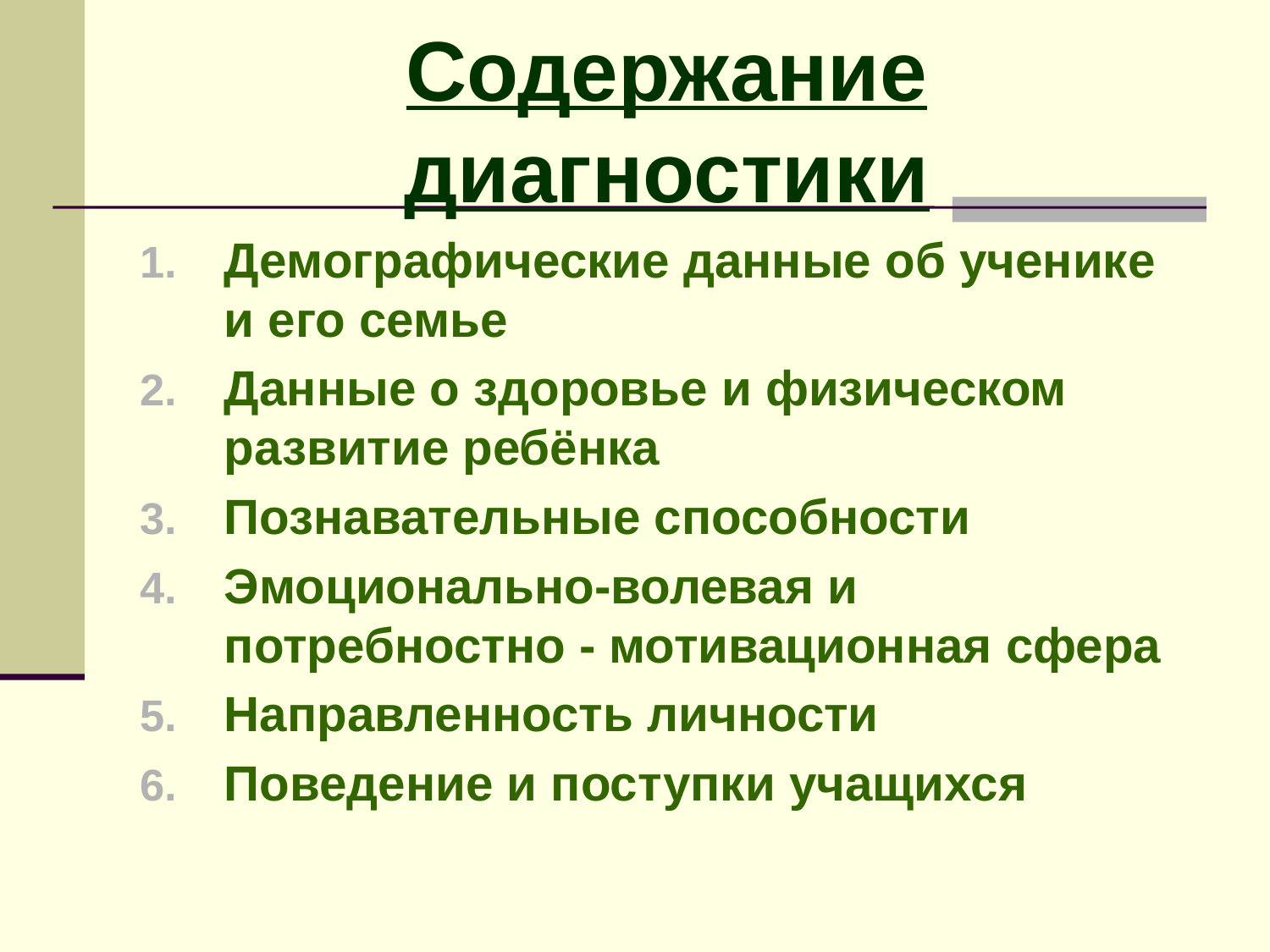

# Содержание диагностики
Демографические данные об ученике и его семье
Данные о здоровье и физическом развитие ребёнка
Познавательные способности
Эмоционально-волевая и потребностно - мотивационная сфера
Направленность личности
Поведение и поступки учащихся